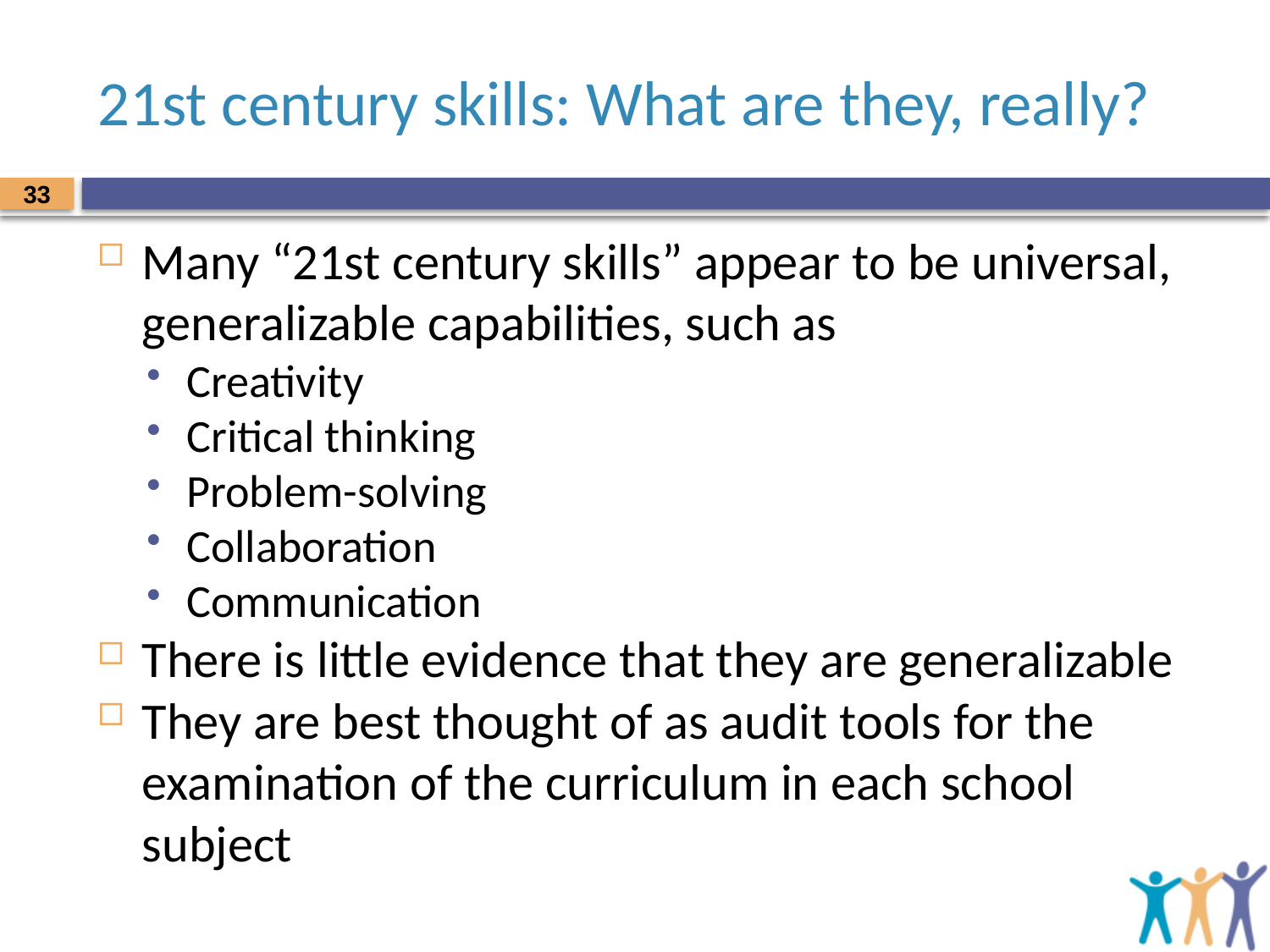

# 21st century skills: What are they, really?
33
Many “21st century skills” appear to be universal, generalizable capabilities, such as
Creativity
Critical thinking
Problem-solving
Collaboration
Communication
There is little evidence that they are generalizable
They are best thought of as audit tools for the examination of the curriculum in each school subject